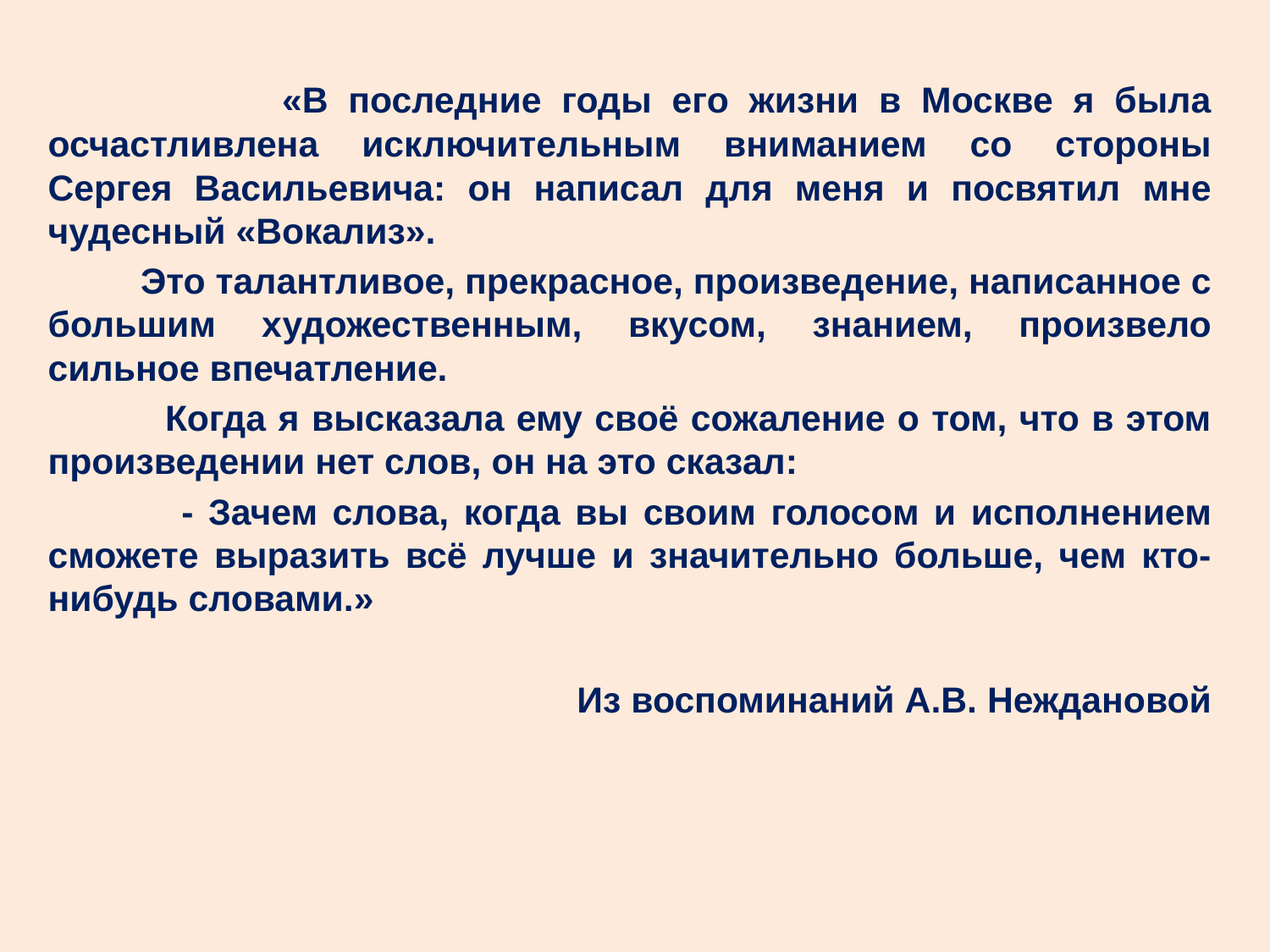

«В последние годы его жизни в Москве я была осчастливлена исключительным вниманием со стороны Сергея Васильевича: он написал для меня и посвятил мне чудесный «Вокализ».
            Это талантливое, прекрасное, произведение, написанное с большим художественным, вкусом, знанием, произвело сильное впечатление.
            Когда я высказала ему своё сожаление о том, что в этом произведении нет слов, он на это сказал:
           - Зачем слова, когда вы своим голосом и исполнением сможете выразить всё лучше и значительно больше, чем кто-нибудь словами.»

Из воспоминаний А.В. Неждановой